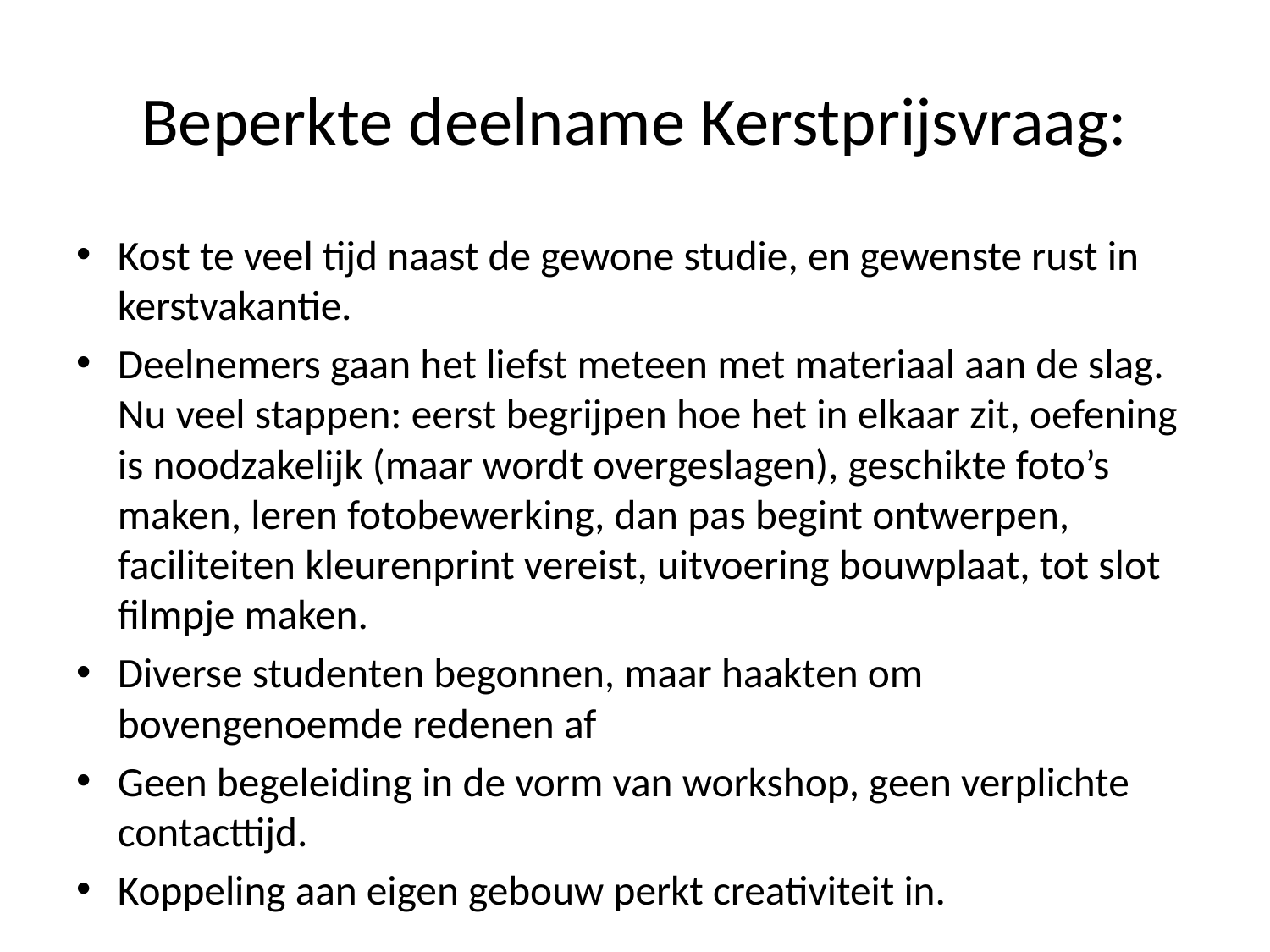

# Beperkte deelname Kerstprijsvraag:
Kost te veel tijd naast de gewone studie, en gewenste rust in kerstvakantie.
Deelnemers gaan het liefst meteen met materiaal aan de slag. Nu veel stappen: eerst begrijpen hoe het in elkaar zit, oefening is noodzakelijk (maar wordt overgeslagen), geschikte foto’s maken, leren fotobewerking, dan pas begint ontwerpen, faciliteiten kleurenprint vereist, uitvoering bouwplaat, tot slot filmpje maken.
Diverse studenten begonnen, maar haakten om bovengenoemde redenen af
Geen begeleiding in de vorm van workshop, geen verplichte contacttijd.
Koppeling aan eigen gebouw perkt creativiteit in.